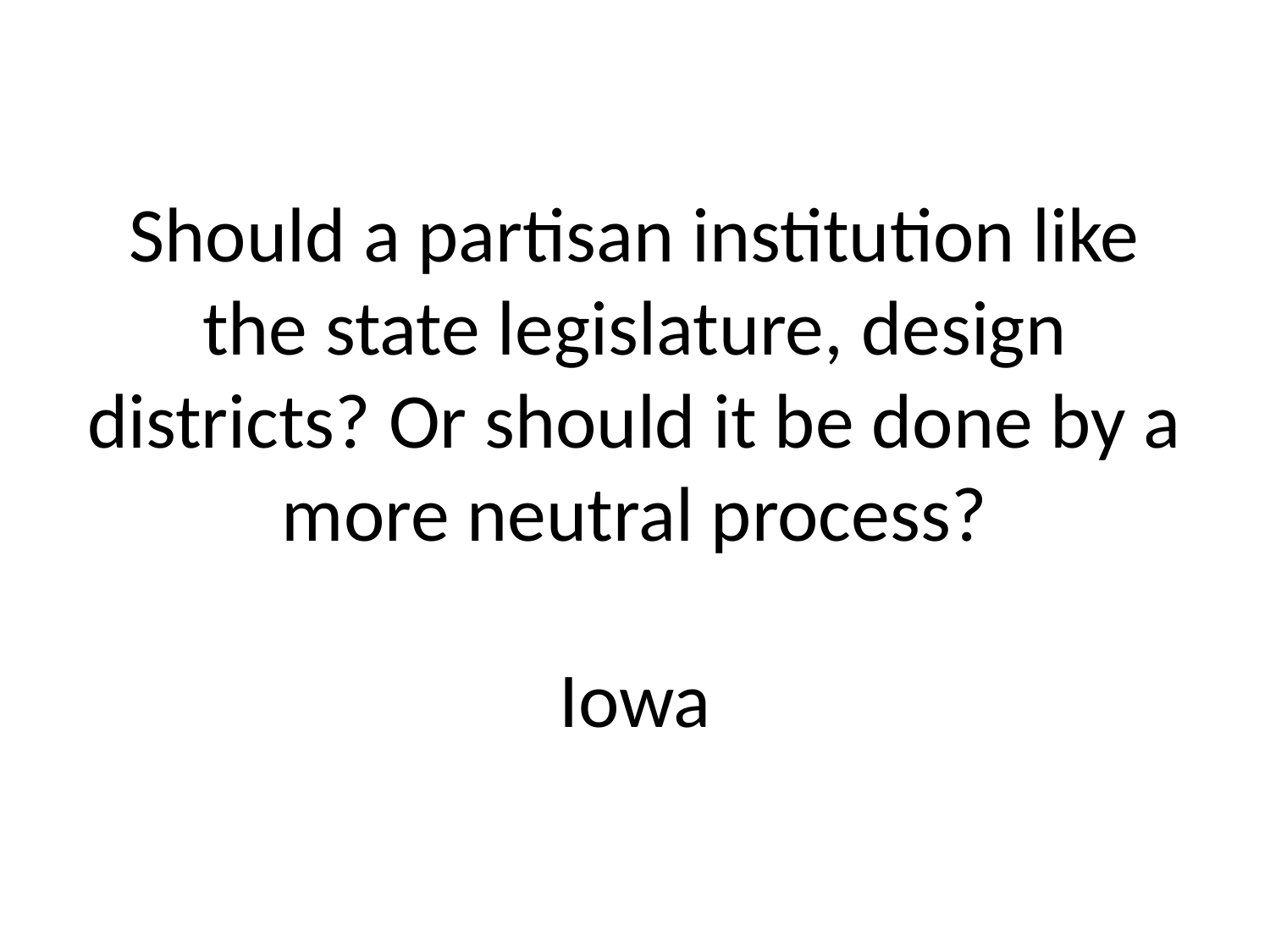

# Should a partisan institution like the state legislature, design districts? Or should it be done by a more neutral process? Iowa